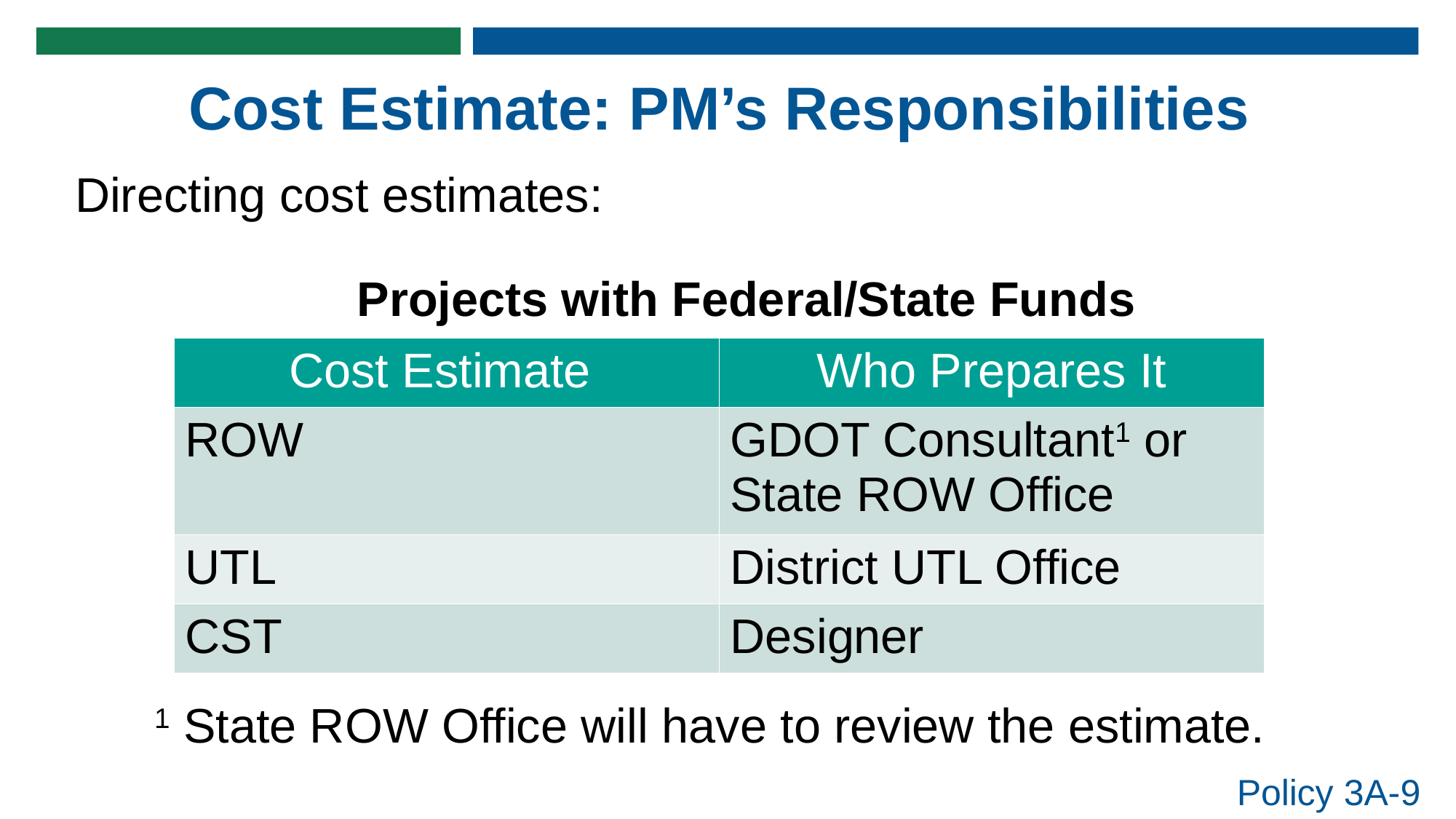

Cost Estimate: PM’s Responsibilities
Directing cost estimates:

Projects with Federal/State Funds
| Cost Estimate | Who Prepares It |
| --- | --- |
| ROW | GDOT Consultant1 or State ROW Office |
| UTL | District UTL Office |
| CST | Designer |
1 State ROW Office will have to review the estimate.
Policy 3A-9